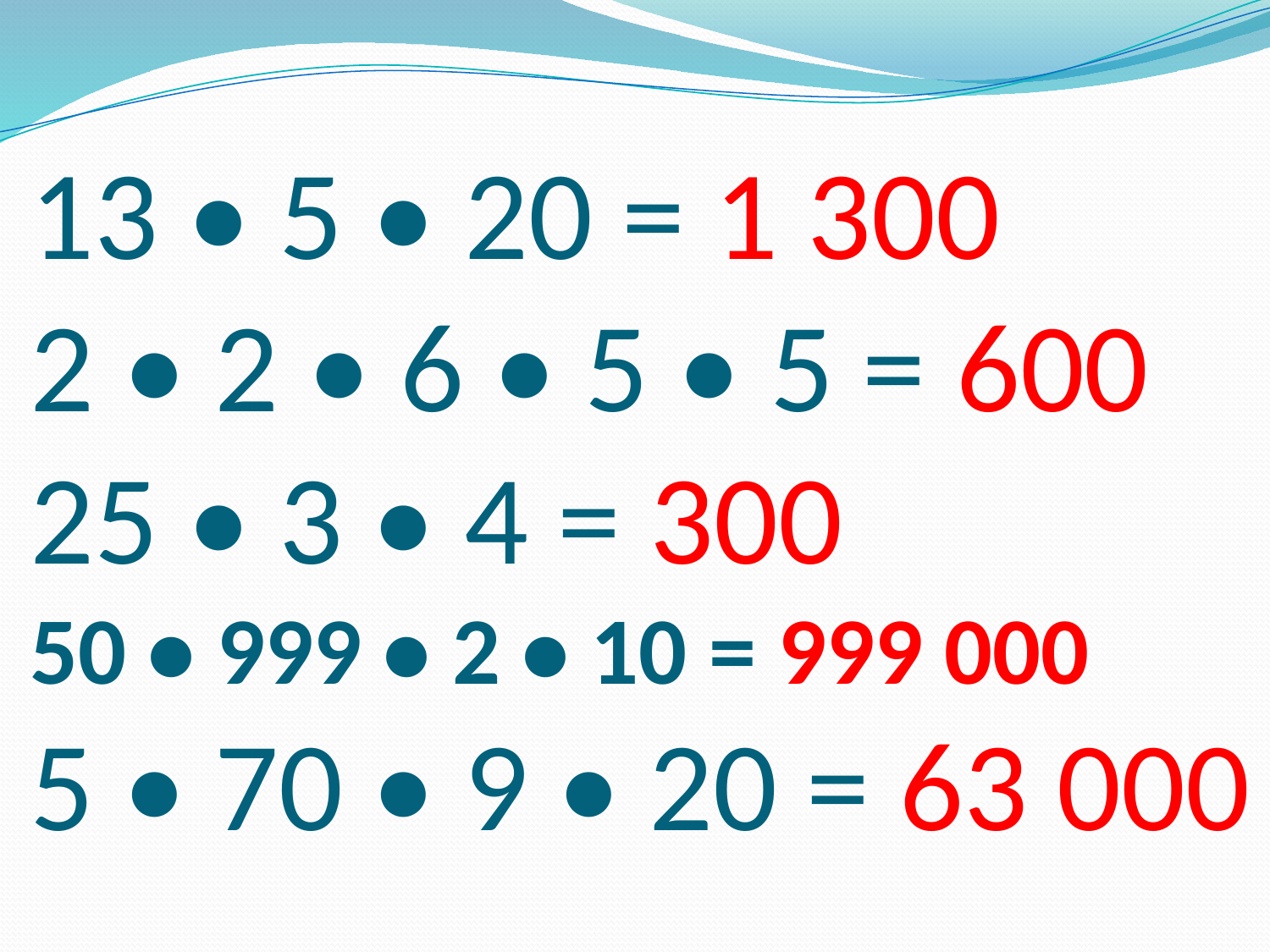

# 13 • 5 • 20 = 1 300 2 • 2 • 6 • 5 • 5 = 600 25 • 3 • 4 = 300 50 • 999 • 2 • 10 = 999 000 5 • 70 • 9 • 20 = 63 000